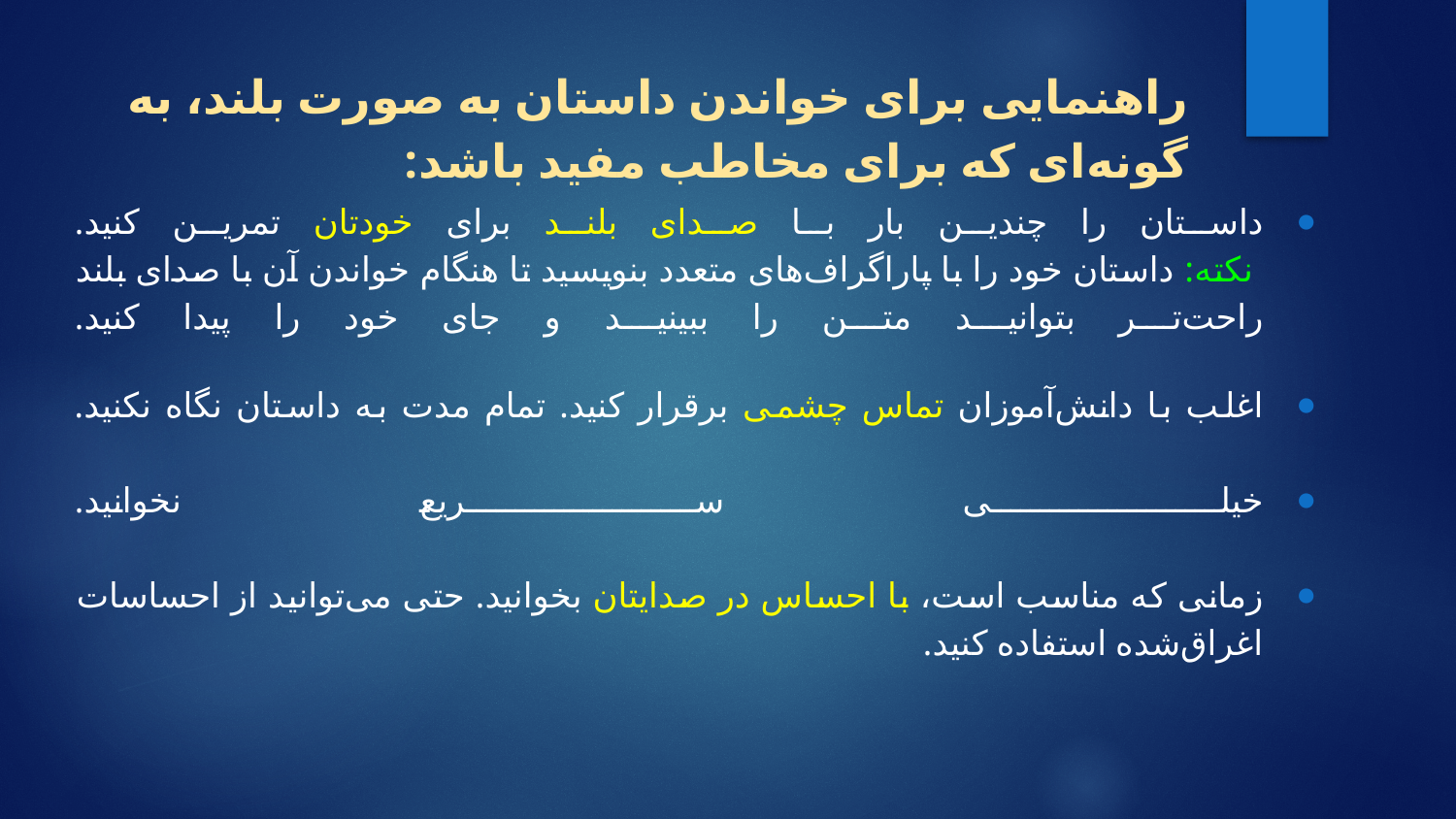

# راهنمایی برای خواندن داستان به صورت بلند، به گونه‌ای که برای مخاطب مفید باشد:

داستان را چندین بار با صدای بلند برای خودتان تمرین کنید.
 نکته: داستان خود را با پاراگراف‌های متعدد بنویسید تا هنگام خواندن آن با صدای بلند راحت‌تر بتوانید متن را ببینید و جای خود را پیدا کنید.
اغلب با دانش‌آموزان تماس چشمی برقرار کنید. تمام مدت به داستان نگاه نکنید.
خیلی سریع نخوانید.
زمانی که مناسب است، با احساس در صدایتان بخوانید. حتی می‌توانید از احساسات اغراق‌شده استفاده کنید.